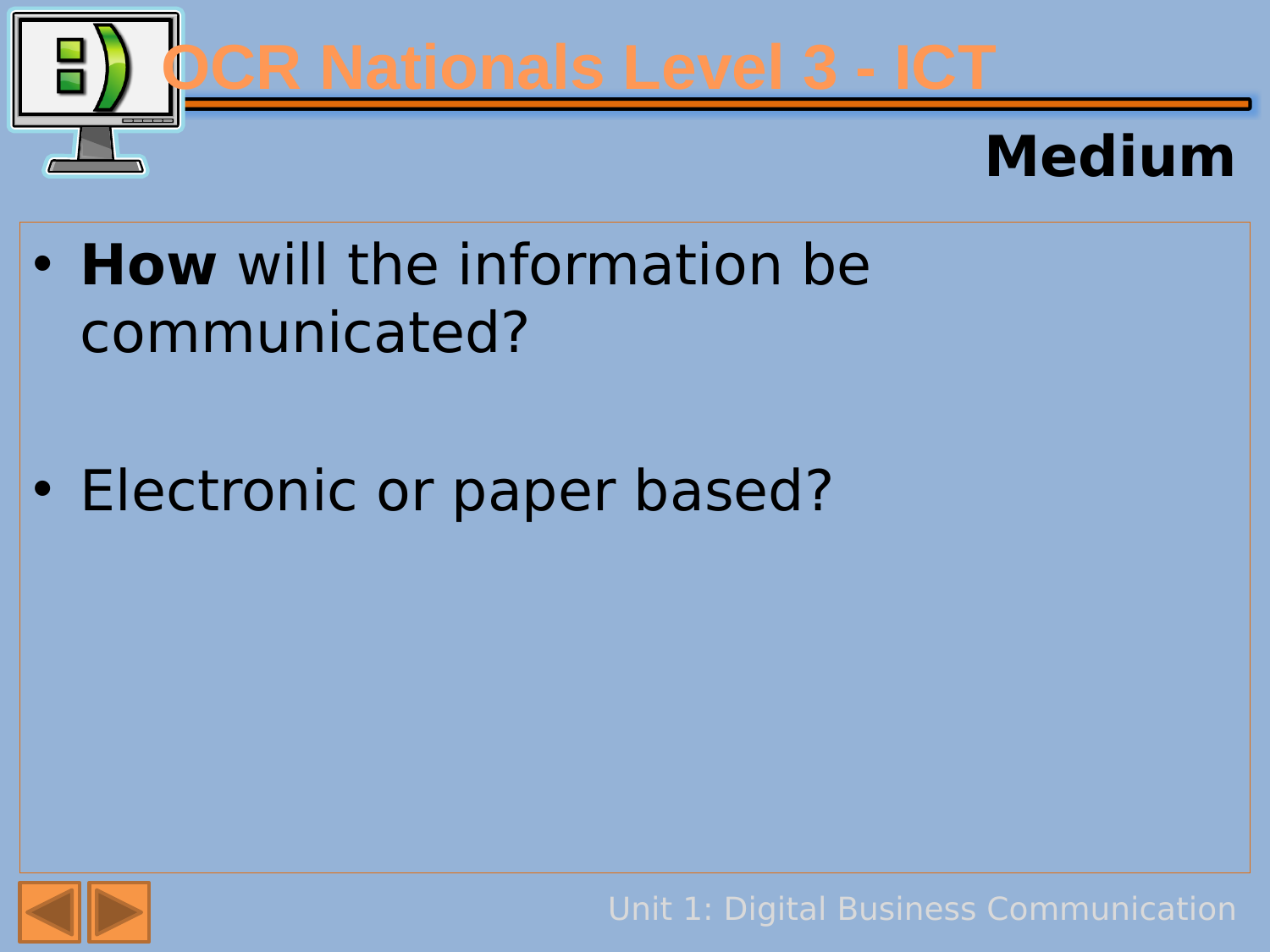

# Medium
How will the information be communicated?

Electronic or paper based?